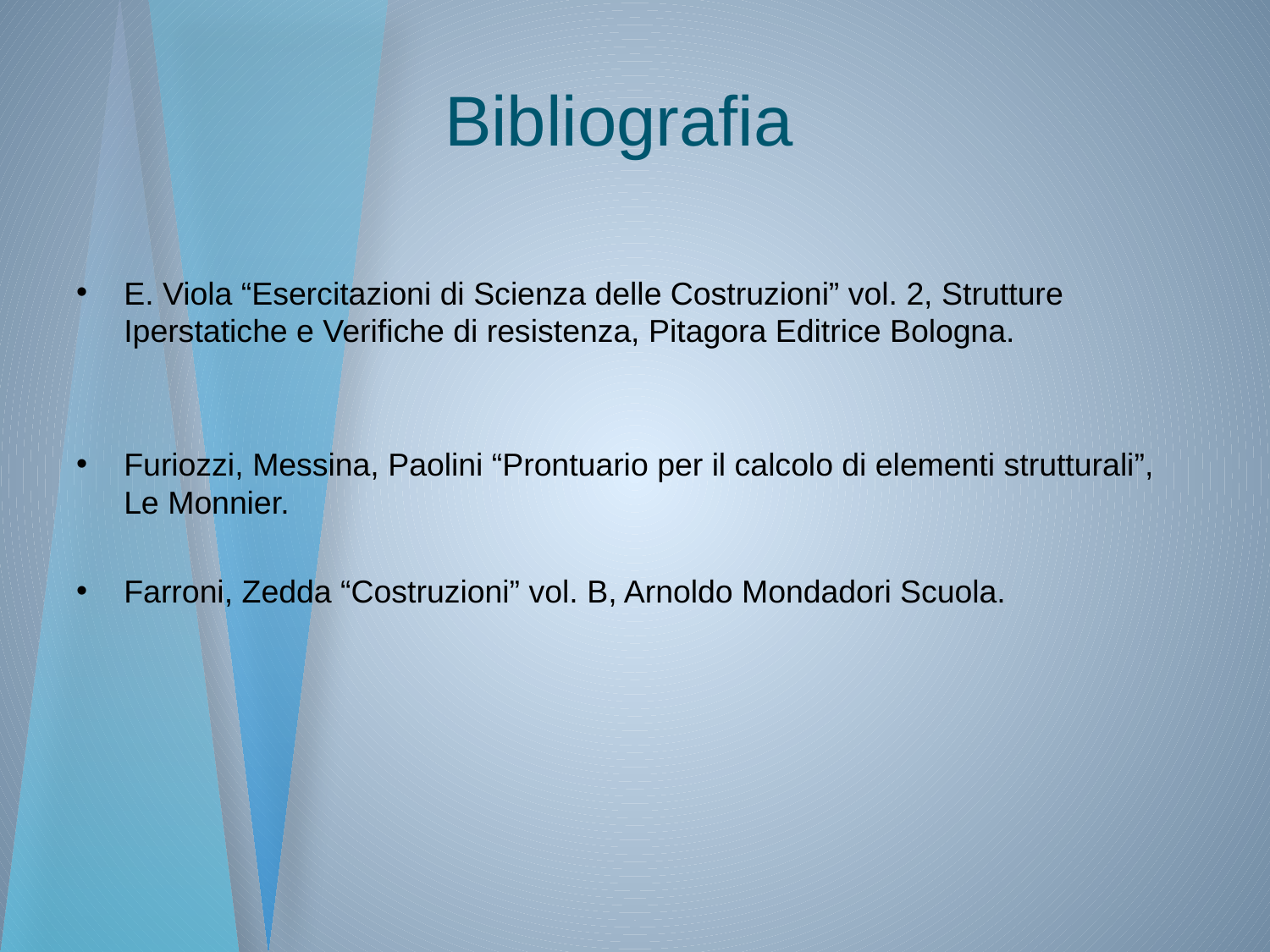

# Bibliografia

E. Viola “Esercitazioni di Scienza delle Costruzioni” vol. 2, Strutture Iperstatiche e Verifiche di resistenza, Pitagora Editrice Bologna.

Furiozzi, Messina, Paolini “Prontuario per il calcolo di elementi strutturali”, Le Monnier.

Farroni, Zedda “Costruzioni” vol. B, Arnoldo Mondadori Scuola.